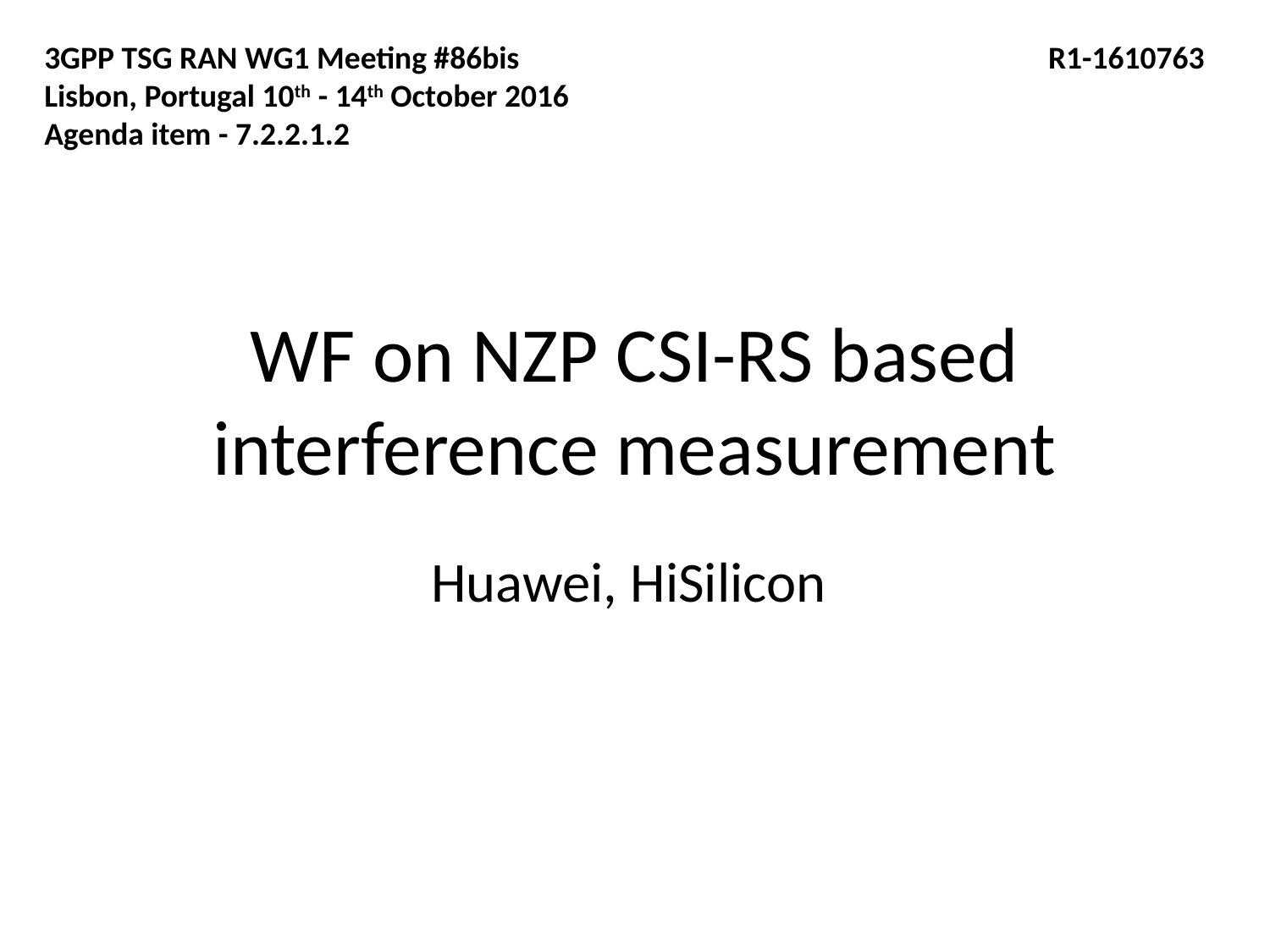

3GPP TSG RAN WG1 Meeting #86bis				                R1-1610763
Lisbon, Portugal 10th - 14th October 2016
Agenda item - 7.2.2.1.2
# WF on NZP CSI-RS based interference measurement
Huawei, HiSilicon